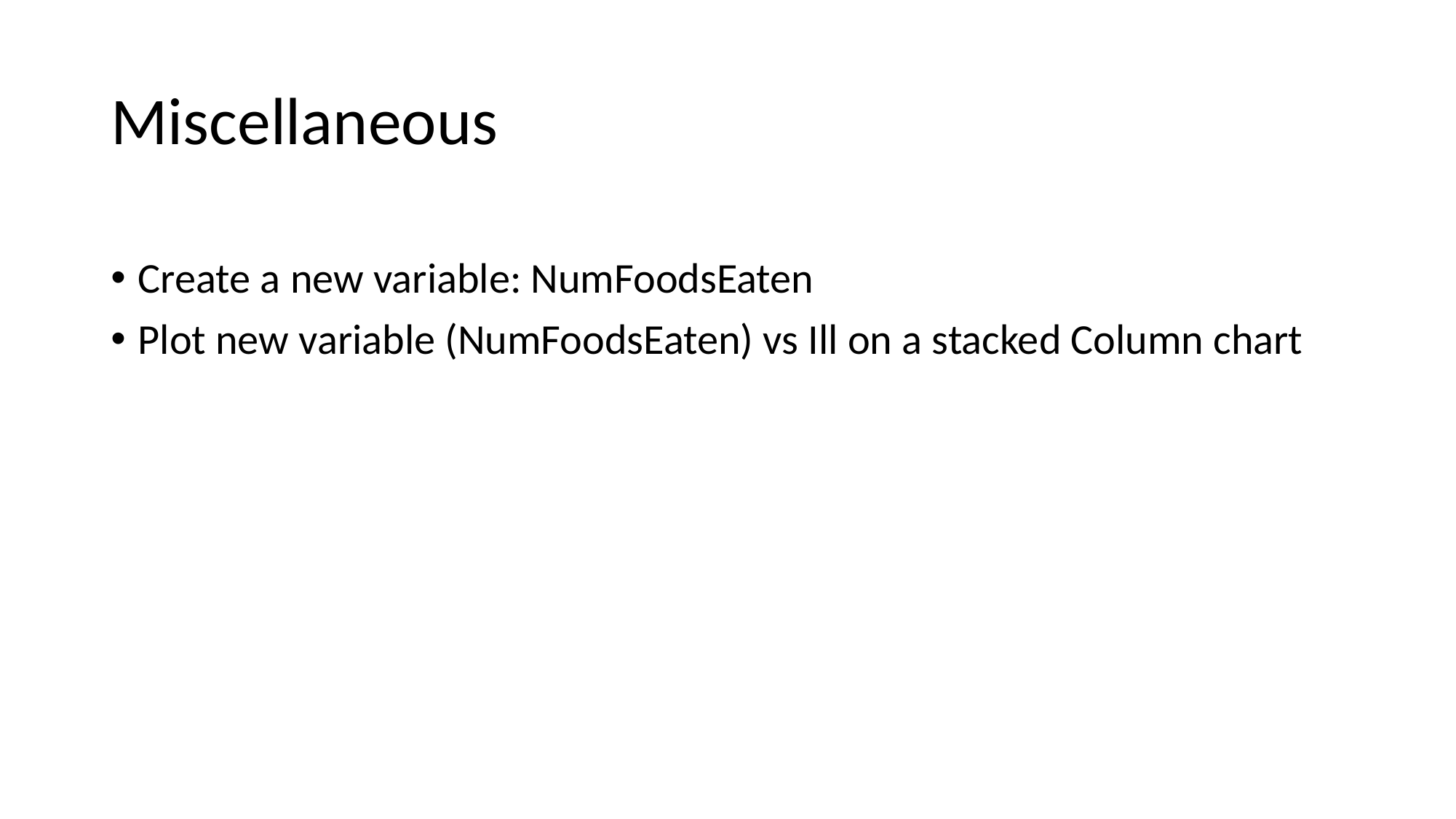

# Miscellaneous

Create a new variable: NumFoodsEaten
Plot new variable (NumFoodsEaten) vs Ill on a stacked Column chart